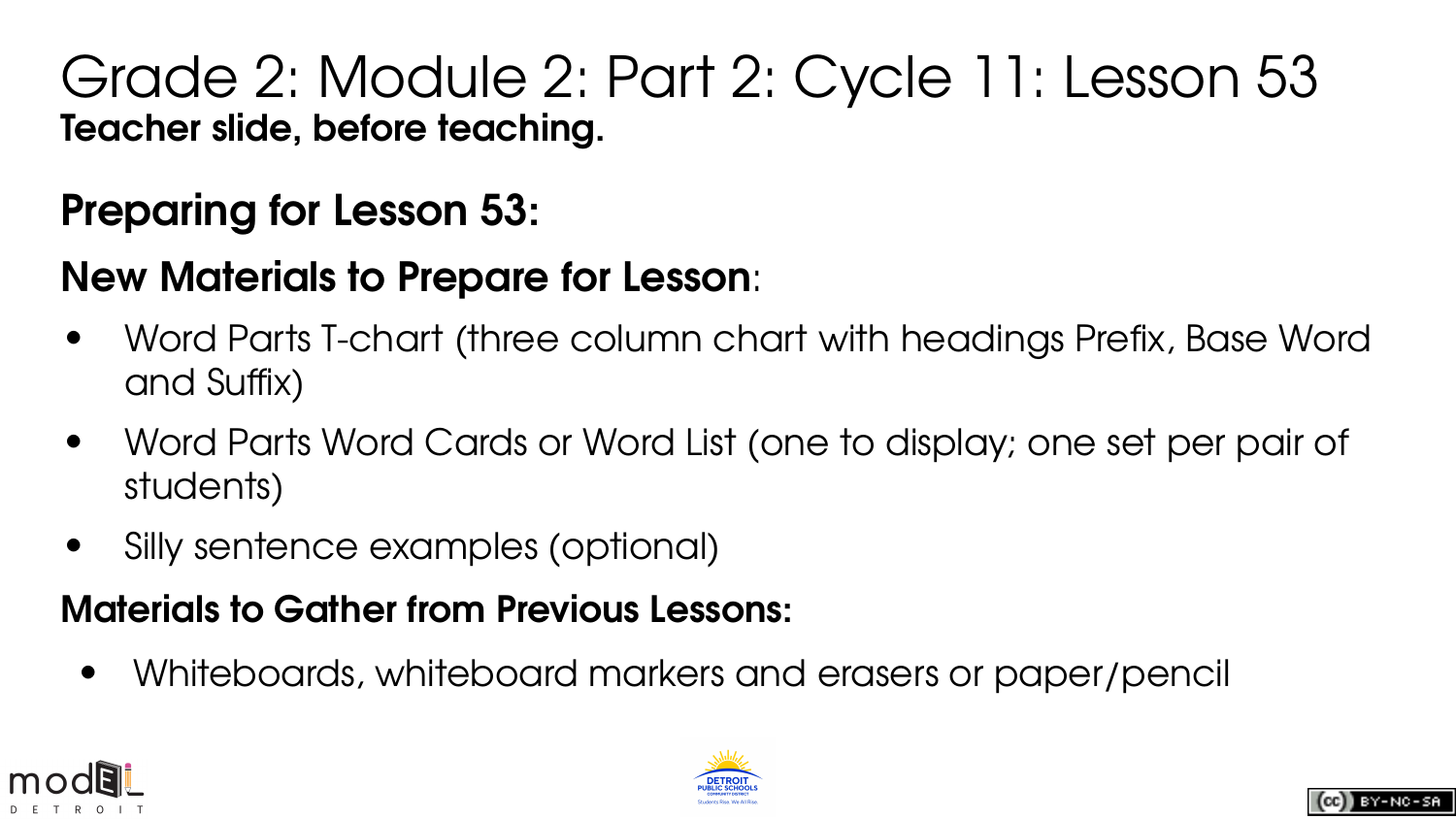

# Grade 2: Module 2: Part 2: Cycle 11: Lesson 53
Teacher slide, before teaching.
Preparing for Lesson 53:
New Materials to Prepare for Lesson:
Word Parts T-chart (three column chart with headings Prefix, Base Word and Suffix)
Word Parts Word Cards or Word List (one to display; one set per pair of students)
Silly sentence examples (optional)
Materials to Gather from Previous Lessons:
Whiteboards, whiteboard markers and erasers or paper/pencil